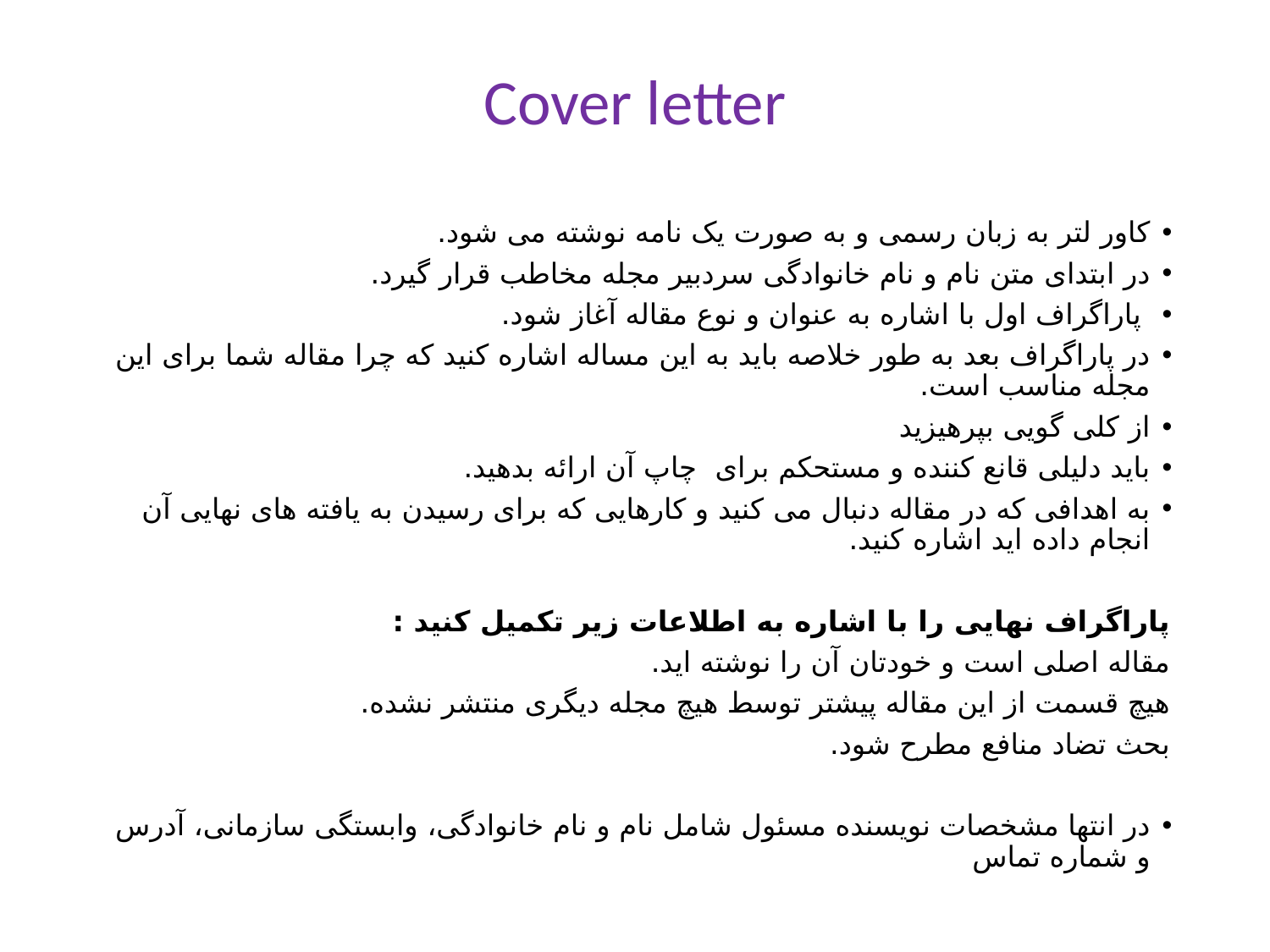

# Cover letter
کاور لتر به زبان رسمی و به صورت یک نامه نوشته می­ شود.
در ابتدای متن نام و نام خانوادگی سردبیر مجله مخاطب قرار گیرد.
 پاراگراف اول با اشاره به عنوان و نوع مقاله آغاز شود.
در پاراگراف بعد به طور خلاصه باید به این مساله اشاره کنید که چرا مقاله شما برای این مجله مناسب است.
از کلی گویی بپرهیزید
باید دلیلی قانع کننده و مستحکم برای  چاپ آن ارائه بدهید.
به اهدافی که در مقاله دنبال می ­کنید و کارهایی که برای رسیدن به یافته ­های نهایی آن انجام داده ­اید اشاره کنید.

پاراگراف نهایی را با اشاره به اطلاعات زیر تکمیل کنید :
مقاله اصلی است و خودتان آن را نوشته اید.
هیچ قسمت از این مقاله پیش­تر توسط هیچ مجله دیگری منتشر نشده.
بحث تضاد منافع مطرح شود.

در انتها مشخصات نویسنده مسئول شامل نام و نام خانوادگی، وابستگی سازمانی، آدرس و شماره تماس

15 November 2021
12